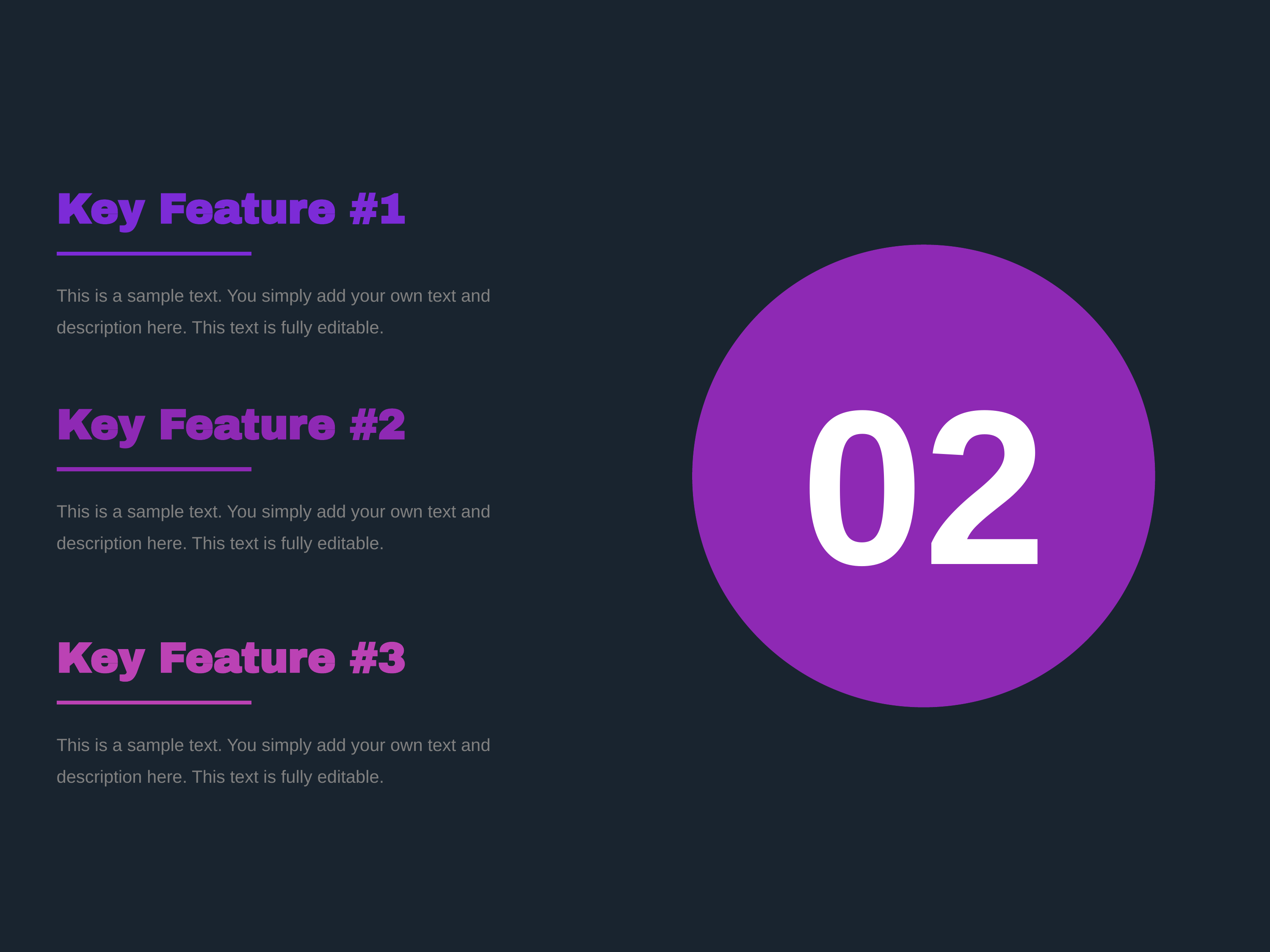

Key Feature #1
02
This is a sample text. You simply add your own text and description here. This text is fully editable.
Key Feature #2
This is a sample text. You simply add your own text and description here. This text is fully editable.
Key Feature #3
This is a sample text. You simply add your own text and description here. This text is fully editable.